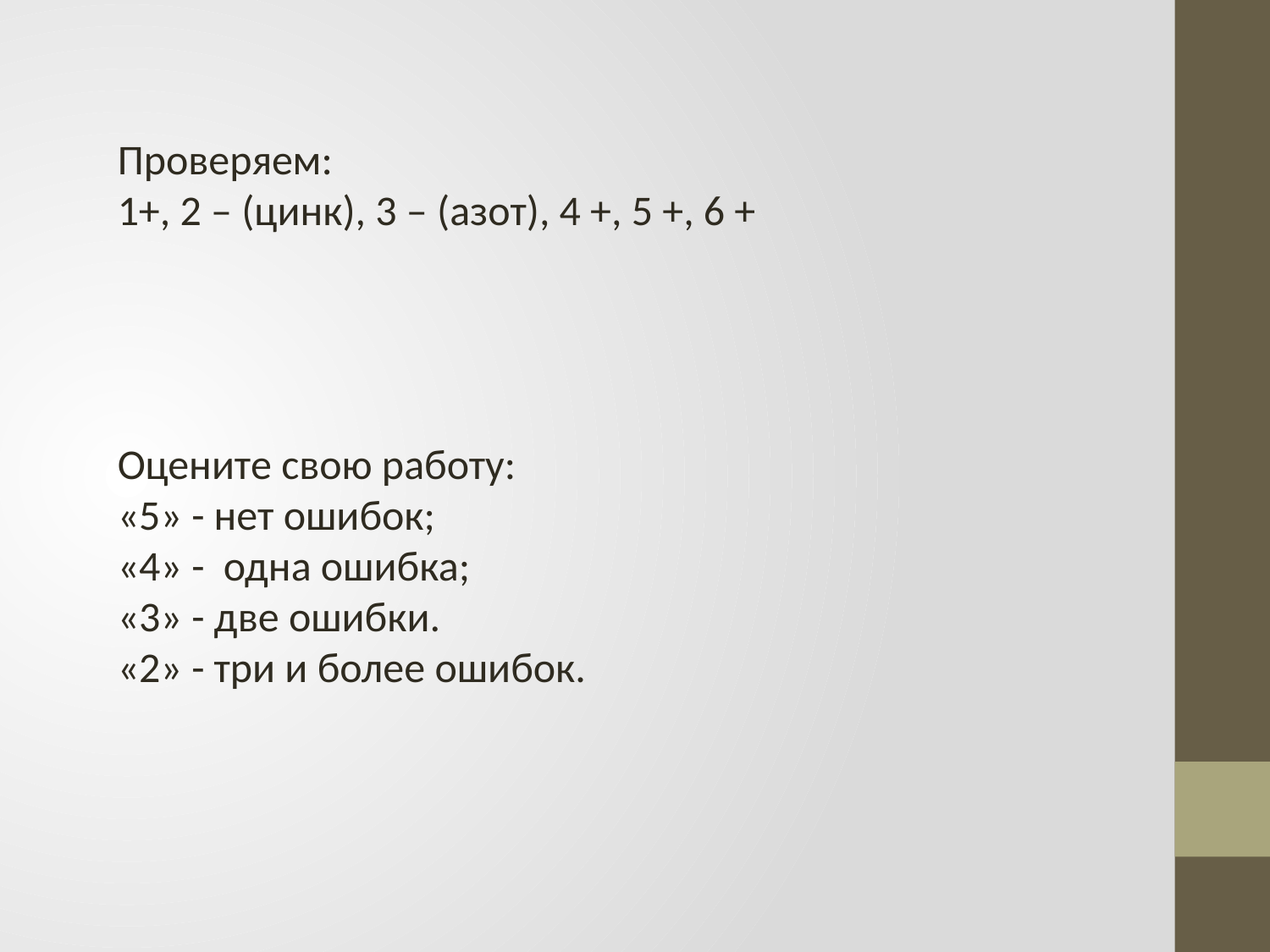

Проверяем:
1+, 2 – (цинк), 3 – (азот), 4 +, 5 +, 6 +

Оцените свою работу:
«5» - нет ошибок;
«4» -  одна ошибка;
«3» - две ошибки.
«2» - три и более ошибок.